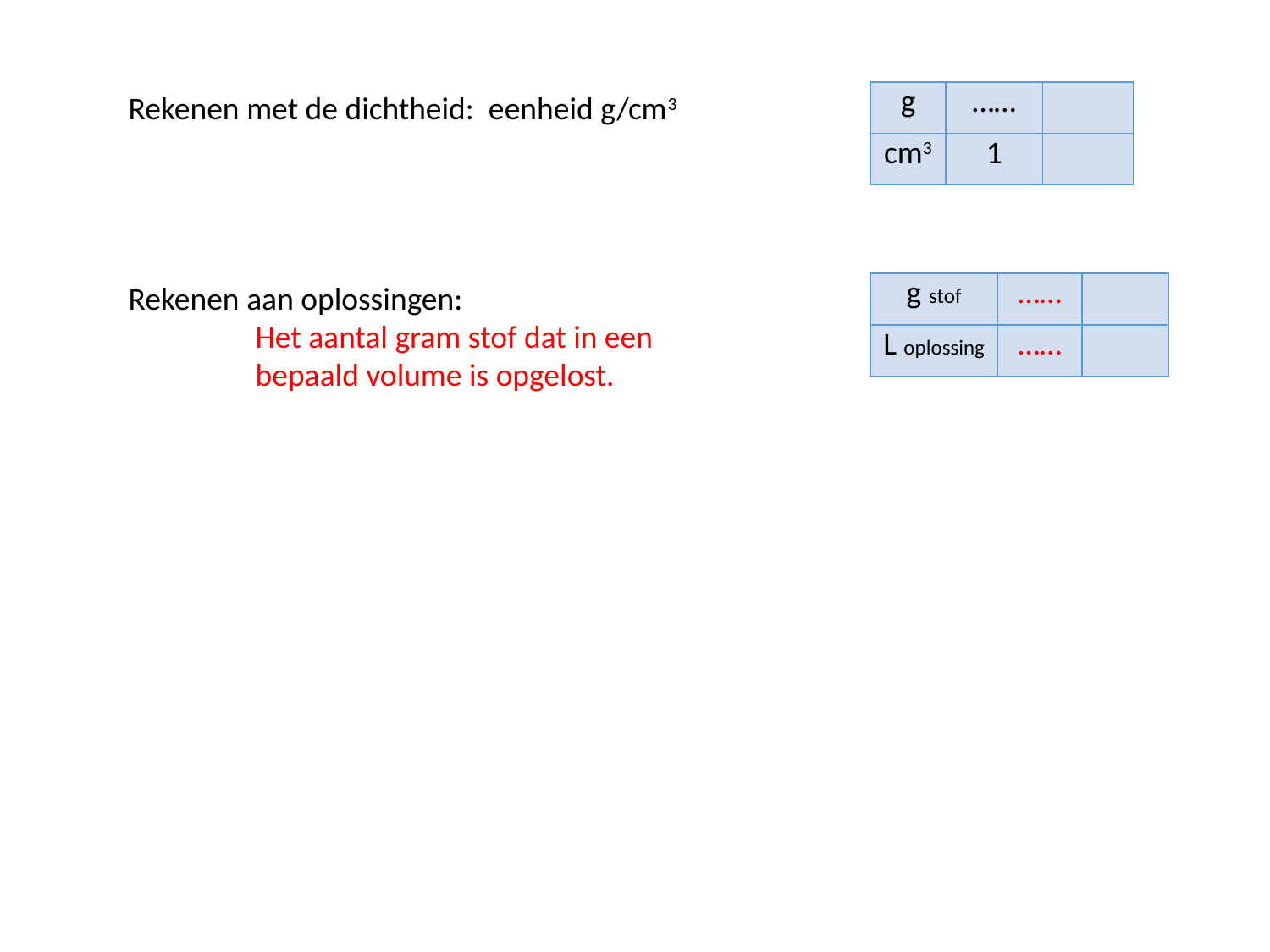

Rekenen met de dichtheid:  eenheid g/cm3

Rekenen aan oplossingen:
	Het aantal gram stof dat in een
	bepaald volume is opgelost.

| g | …… |  |
| --- | --- | --- |
| cm3 | 1 |  |
| g stof | …… |  |
| --- | --- | --- |
| L oplossing | …… |  |